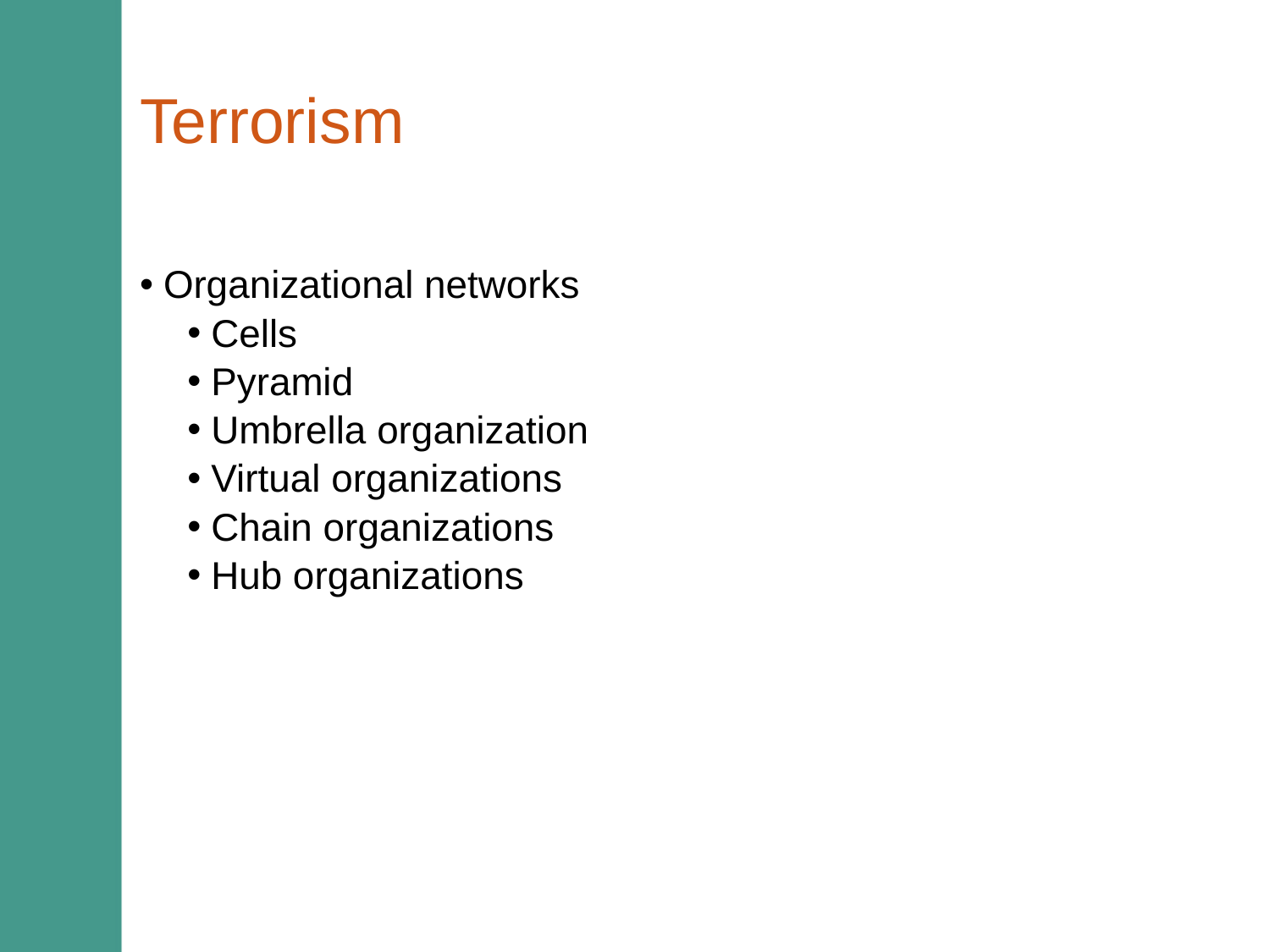

# Terrorism
Organizational networks
Cells
Pyramid
Umbrella organization
Virtual organizations
Chain organizations
Hub organizations